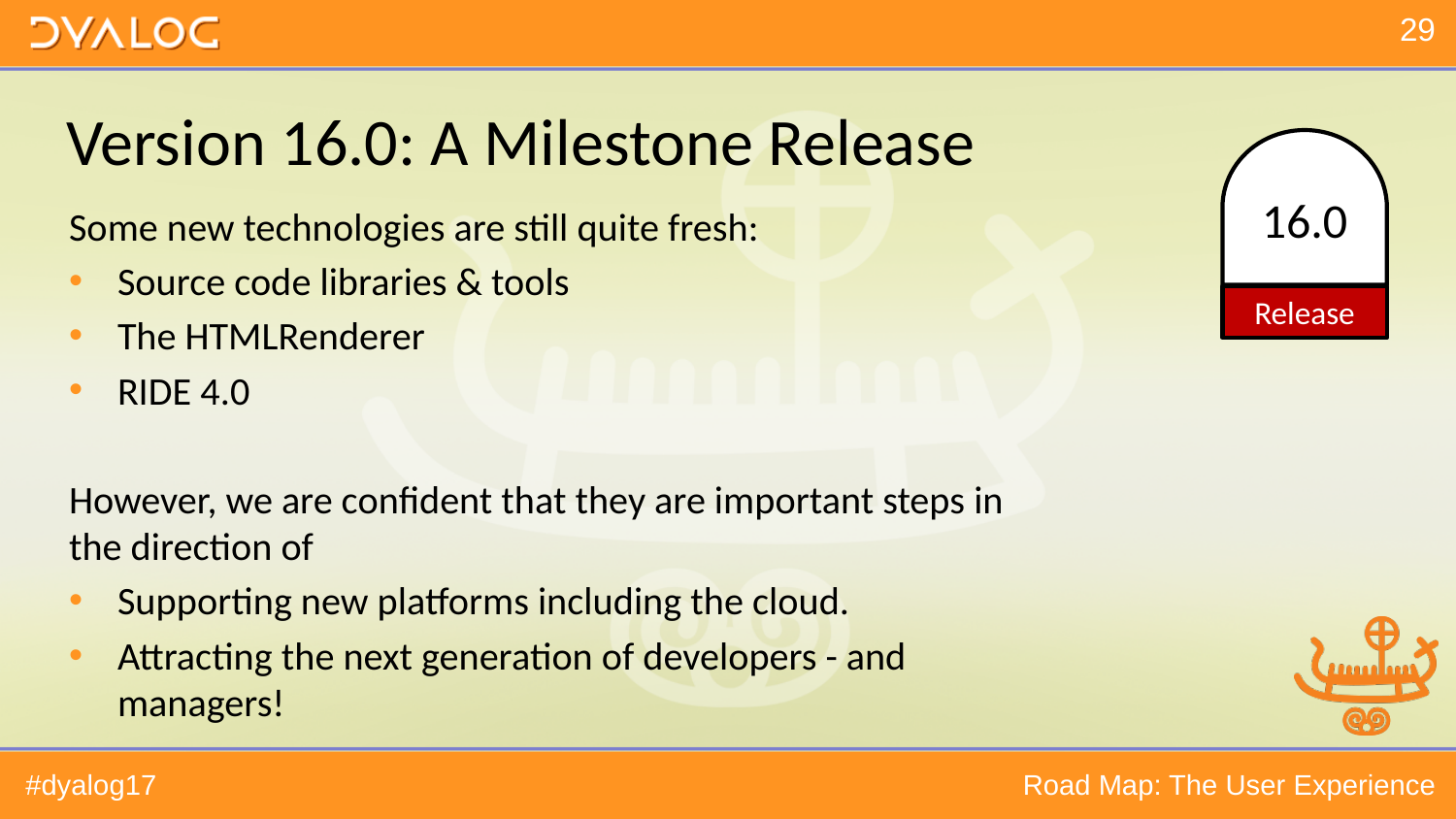

# Version 16.0: A Milestone Release
16.0
Some new technologies are still quite fresh:
Source code libraries & tools
The HTMLRenderer
RIDE 4.0

However, we are confident that they are important steps in the direction of
Supporting new platforms including the cloud.
Attracting the next generation of developers - and managers!
Release